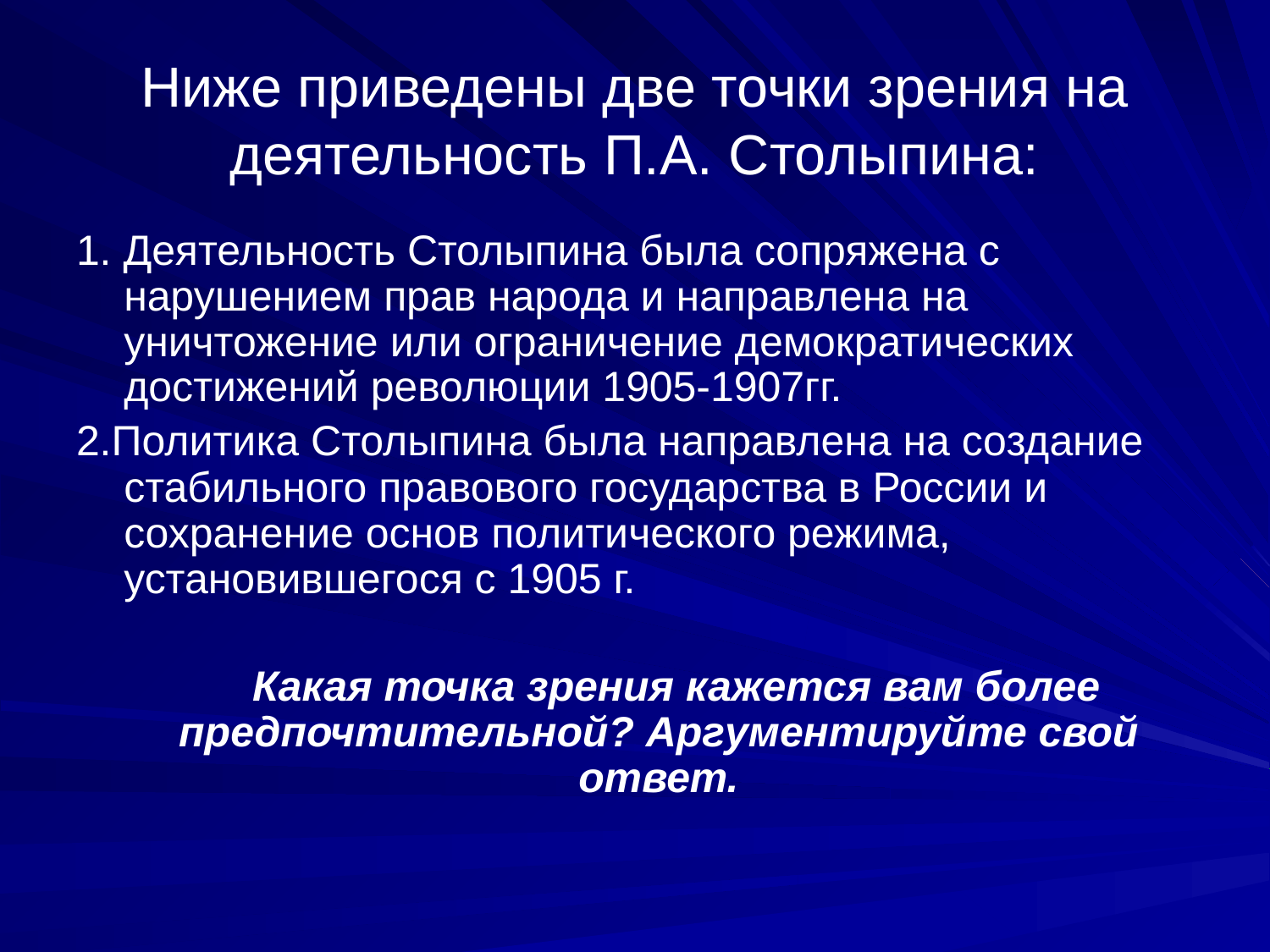

# Ниже приведены две точки зрения на деятельность П.А. Столыпина:
1. Деятельность Столыпина была сопряжена с нарушением прав народа и направлена на уничтожение или ограничение демократических достижений революции 1905-1907гг.
2.Политика Столыпина была направлена на создание стабильного правового государства в России и сохранение основ политического режима, установившегося с 1905 г.

       Какая точка зрения кажется вам более предпочтительной? Аргументируйте свой ответ.